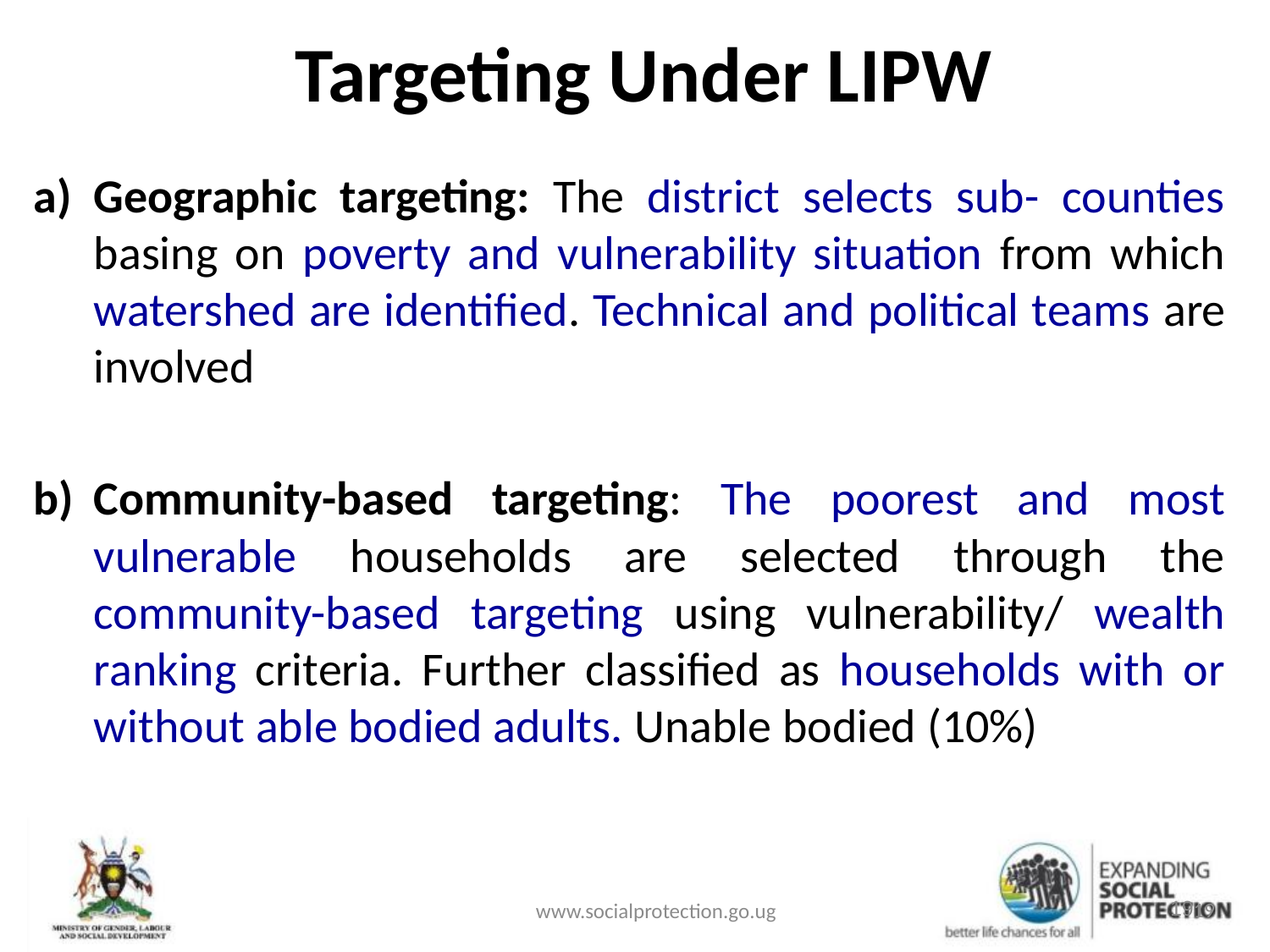

# Targeting Under LIPW

Geographic targeting: The district selects sub- counties basing on poverty and vulnerability situation from which watershed are identified. Technical and political teams are involved

Community-based targeting: The poorest and most vulnerable households are selected through the community-based targeting using vulnerability/ wealth ranking criteria. Further classified as households with or without able bodied adults. Unable bodied (10%)

19